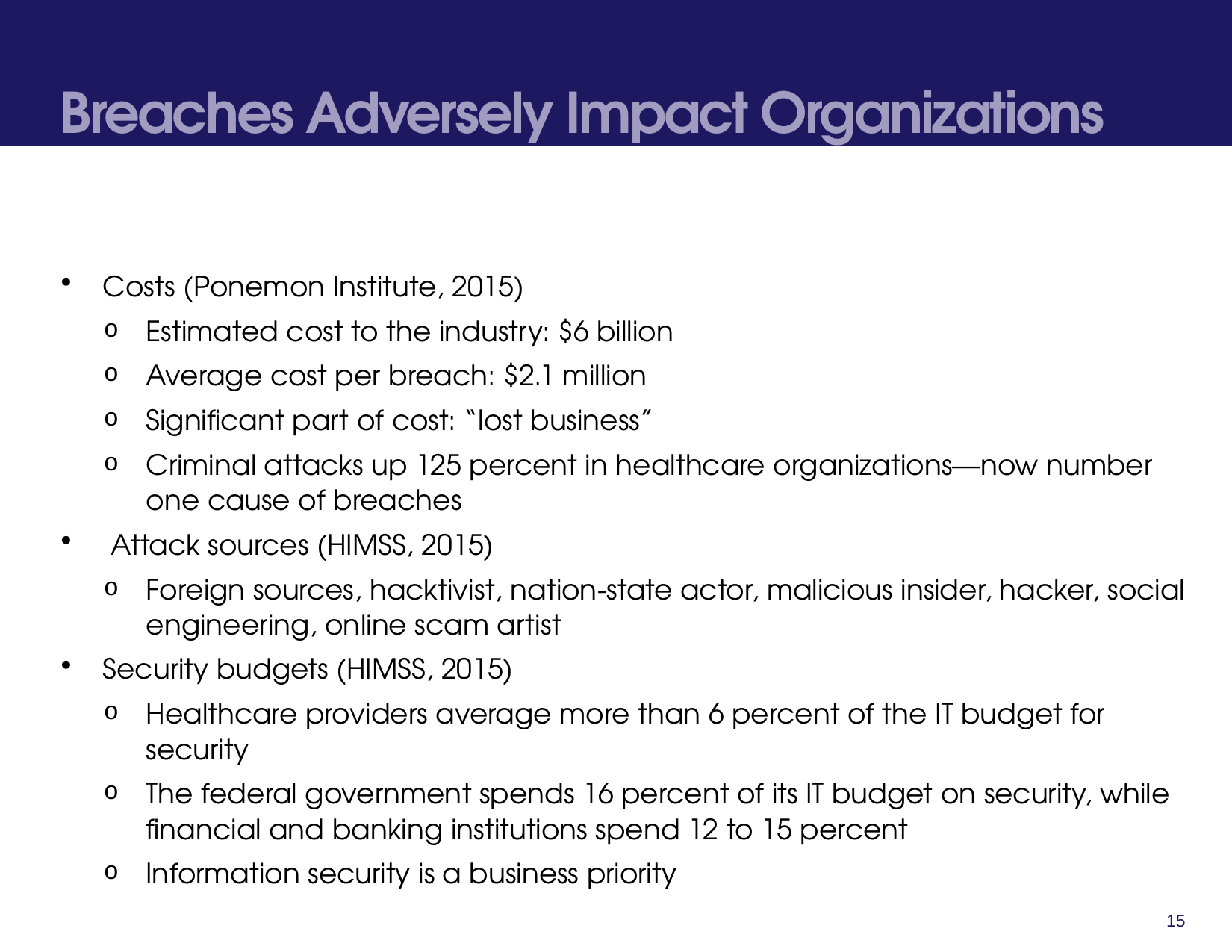

# Breaches Adversely Impact Organizations
Costs (Ponemon Institute, 2015)
Estimated cost to the industry: $6 billion
Average cost per breach: $2.1 million
Significant part of cost: “lost business”
Criminal attacks up 125 percent in healthcare organizations—now number one cause of breaches
 Attack sources (HIMSS, 2015)
Foreign sources, hacktivist, nation-state actor, malicious insider, hacker, social engineering, online scam artist
Security budgets (HIMSS, 2015)
Healthcare providers average more than 6 percent of the IT budget for security
The federal government spends 16 percent of its IT budget on security, while financial and banking institutions spend 12 to 15 percent
Information security is a business priority
15